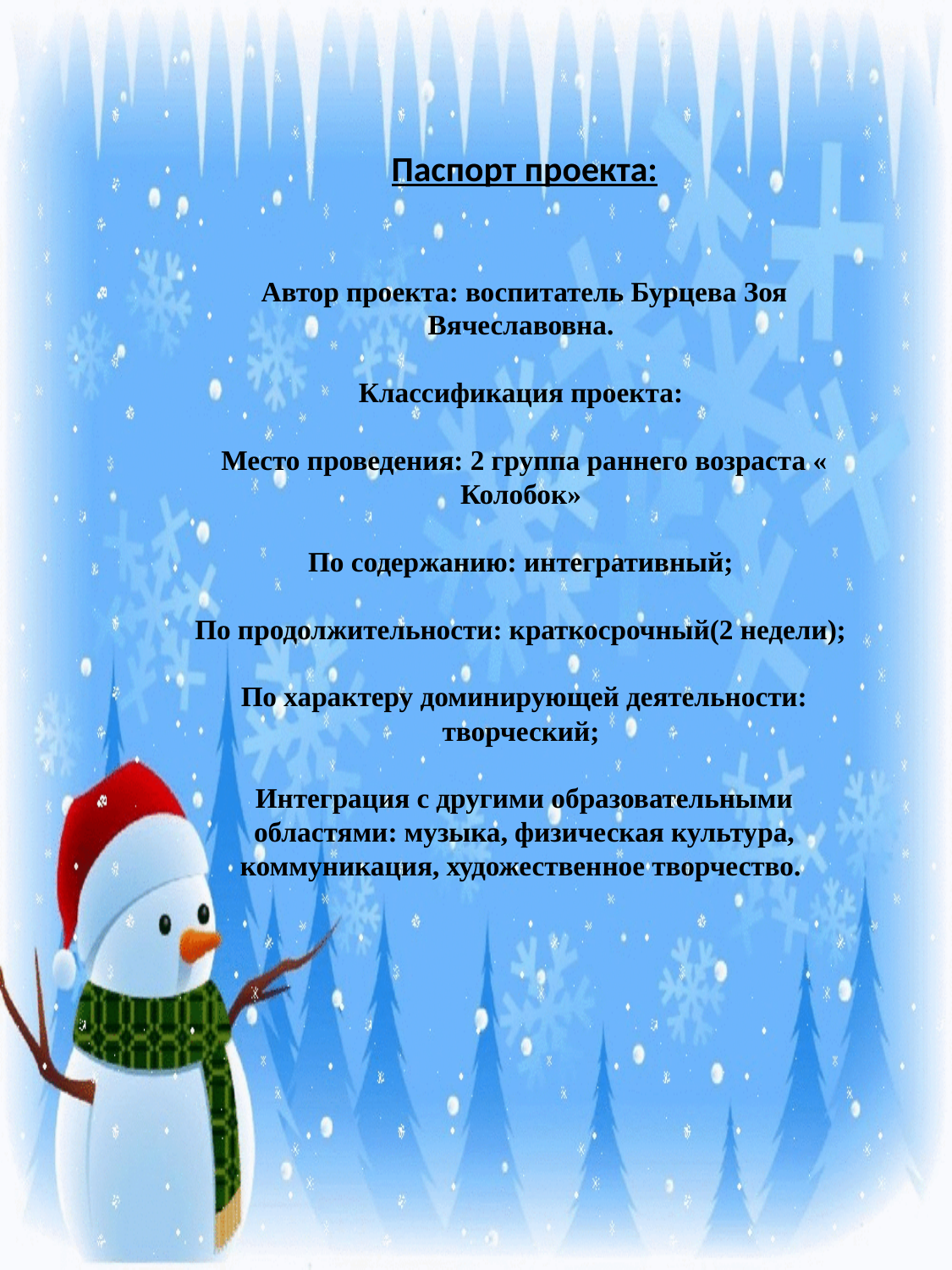

# Паспорт проекта:   Автор проекта: воспитатель Бурцева Зоя Вячеславовна.  Классификация проекта:  Место проведения: 2 группа раннего возраста « Колобок»  По содержанию: интегративный;  По продолжительности: краткосрочный(2 недели);  По характеру доминирующей деятельности: творческий;  Интеграция с другими образовательными областями: музыка, физическая культура, коммуникация, художественное творчество.